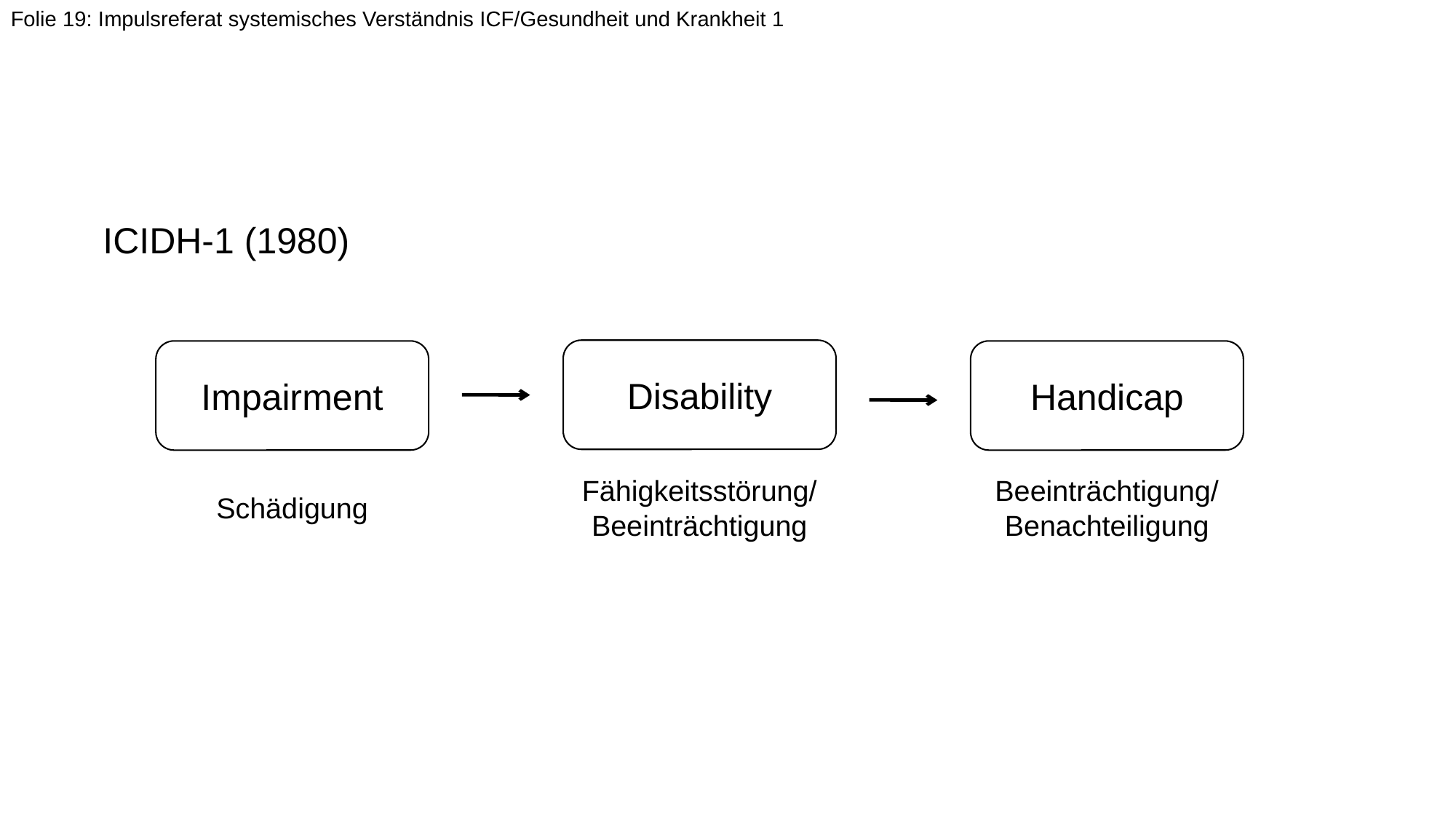

Folie 19: Impulsreferat systemisches Verständnis ICF/Gesundheit und Krankheit 1
ICIDH-1 (1980)
Disability
Impairment
Handicap
Fähigkeitsstörung/
Beeinträchtigung
Beeinträchtigung/
Benachteiligung
Schädigung